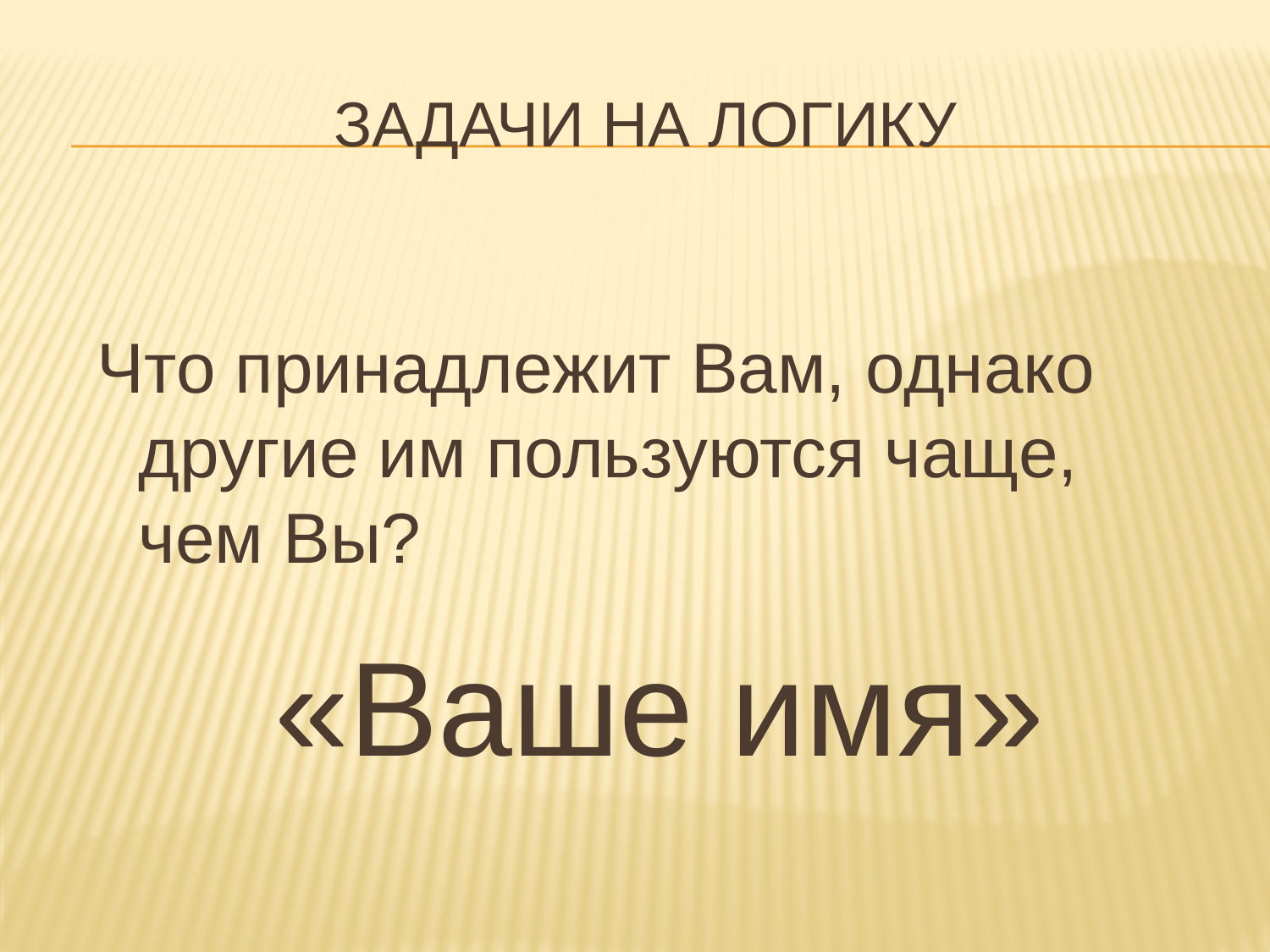

# Задачи на Логику
Что принадлежит Вам, однако другие им пользуются чаще, чем Вы?
«Ваше имя»